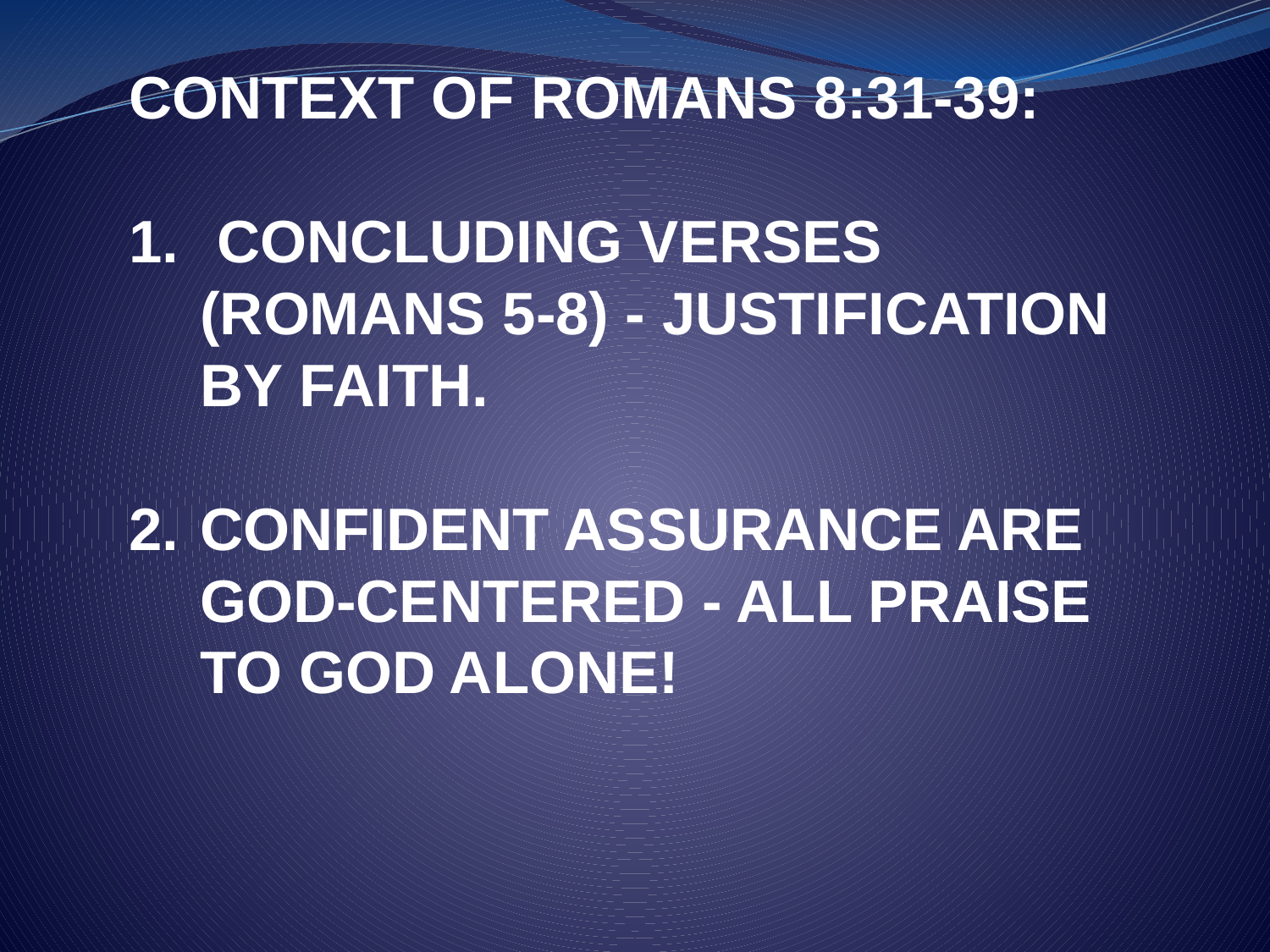

CONTEXT OF ROMANS 8:31-39:

 CONCLUDING VERSES (ROMANS 5-8) - JUSTIFICATION BY FAITH.

CONFIDENT ASSURANCE ARE GOD-CENTERED - ALL PRAISE TO GOD ALONE!